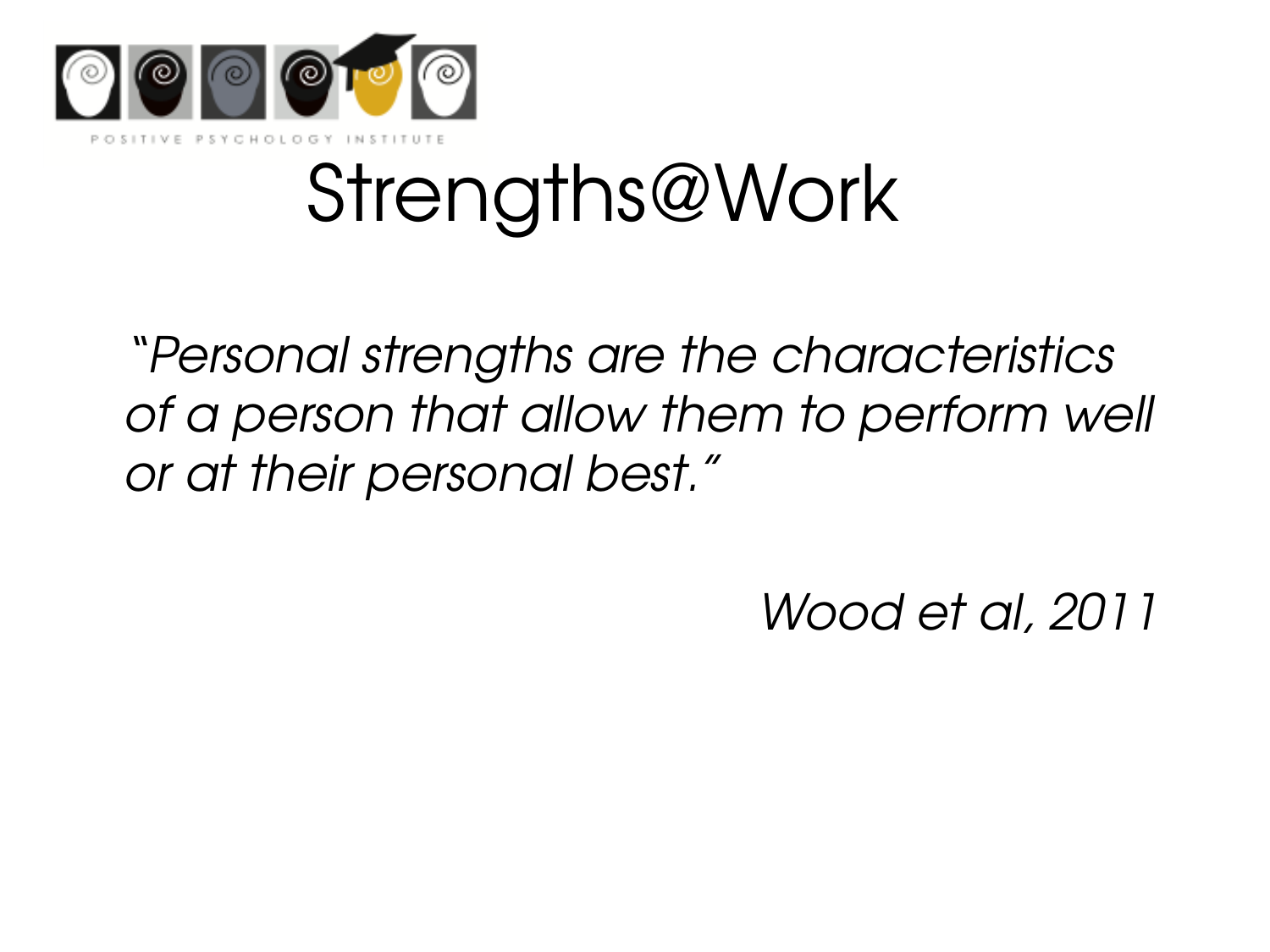

Strengths@Work
	“Personal strengths are the characteristics of a person that allow them to perform well or at their personal best.”

						Wood et al, 2011